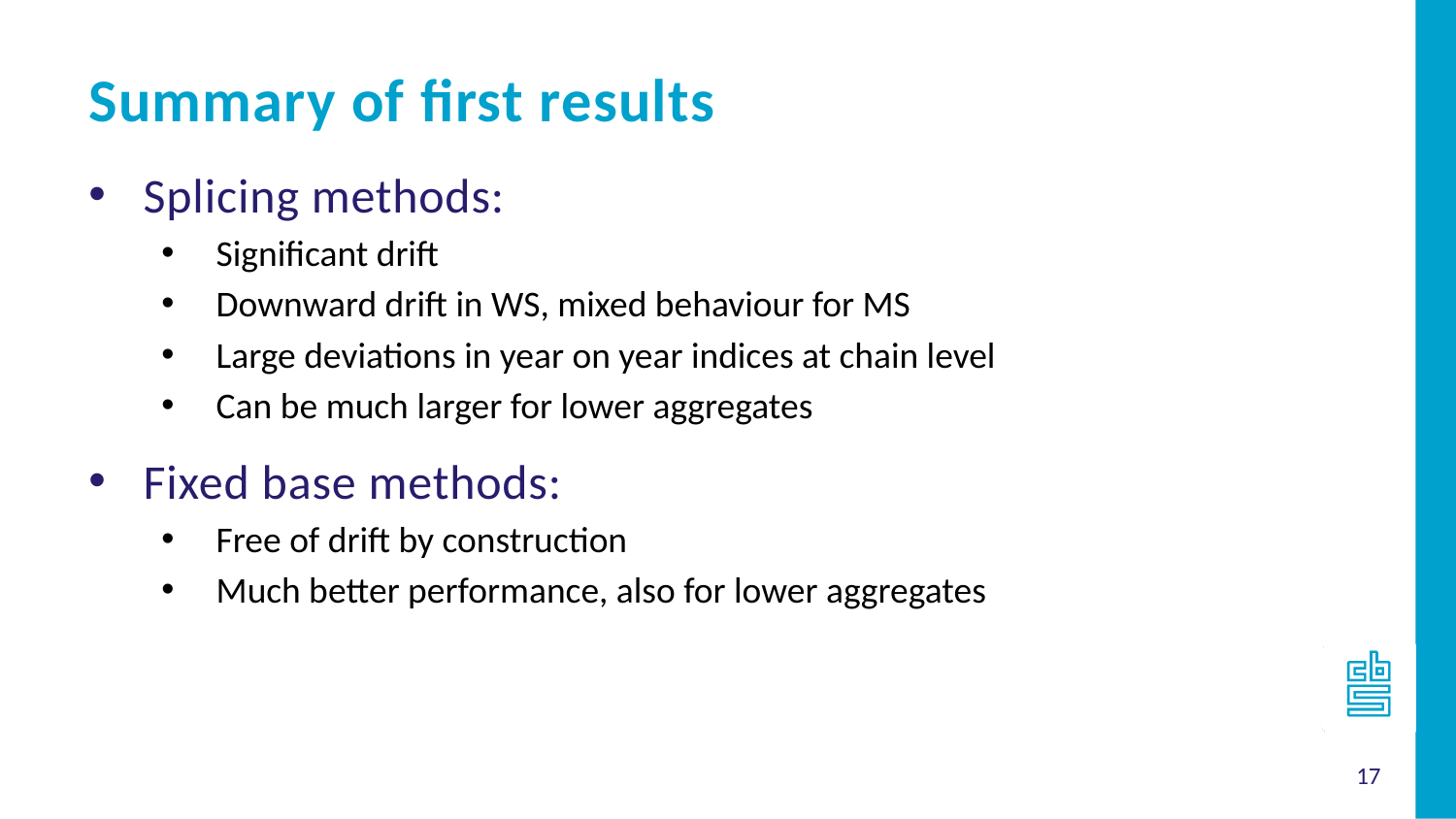

Summary of first results
Splicing methods:
Significant drift
Downward drift in WS, mixed behaviour for MS
Large deviations in year on year indices at chain level
Can be much larger for lower aggregates
Fixed base methods:
Free of drift by construction
Much better performance, also for lower aggregates

17